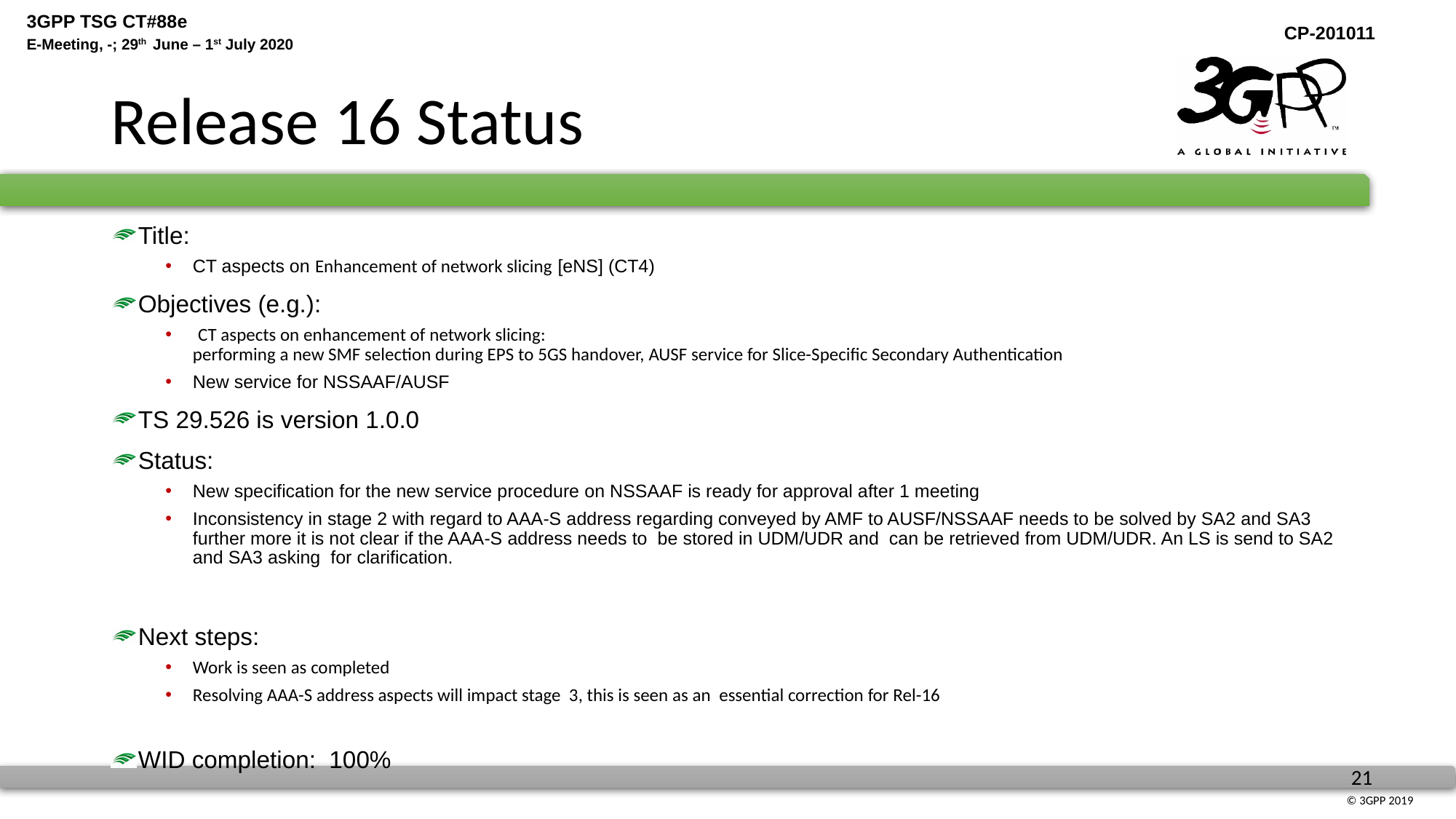

# Release 16 Status
Title:
CT aspects on Enhancement of network slicing [eNS] (CT4)
Objectives (e.g.):
 CT aspects on enhancement of network slicing:
performing a new SMF selection during EPS to 5GS handover, AUSF service for Slice-Specific Secondary Authentication
New service for NSSAAF/AUSF
TS 29.526 is version 1.0.0
Status:
New specification for the new service procedure on NSSAAF is ready for approval after 1 meeting
Inconsistency in stage 2 with regard to AAA-S address regarding conveyed by AMF to AUSF/NSSAAF needs to be solved by SA2 and SA3 further more it is not clear if the AAA-S address needs to  be stored in UDM/UDR and  can be retrieved from UDM/UDR. An LS is send to SA2 and SA3 asking  for clarification.

Next steps:
Work is seen as completed
Resolving AAA-S address aspects will impact stage  3, this is seen as an  essential correction for Rel-16

WID completion:  100%